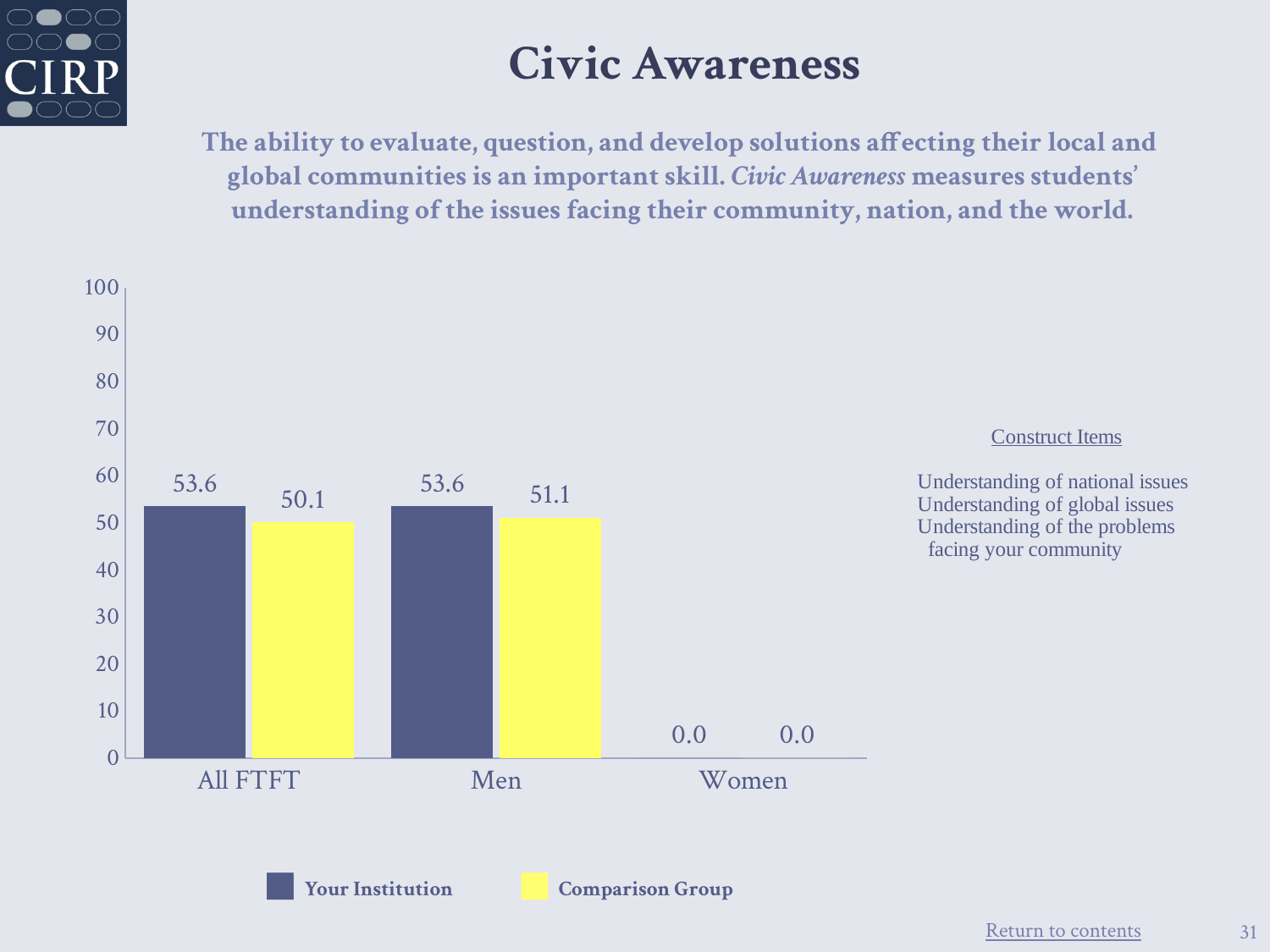

Civic Awareness
The ability to evaluate, question, and develop solutions affecting their local and
global communities is an important skill. Civic Awareness measures students’ understanding of the issues facing their community, nation, and the world.

### Chart

| Category |  |  |
|---|---|---|
| All FTFT | 53.6 | 50.08 |
| Men | 53.6 | 51.12 |
| Women | 0.0 | 0.0 |
■ Your Institution
■ Comparison Group
31